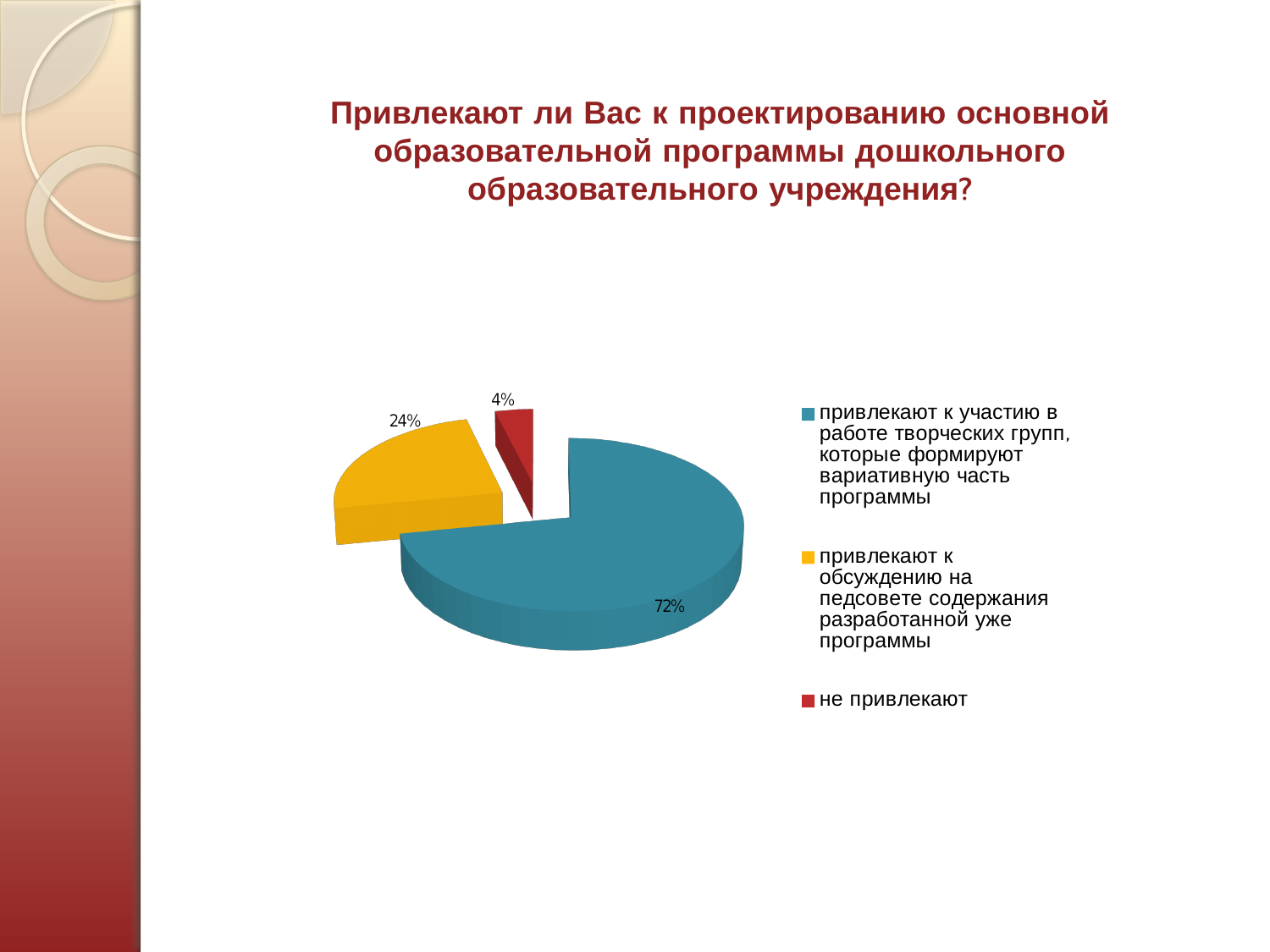

Привлекают ли Вас к проектированию основной образовательной программы дошкольного образовательного учреждения?

[unsupported chart]